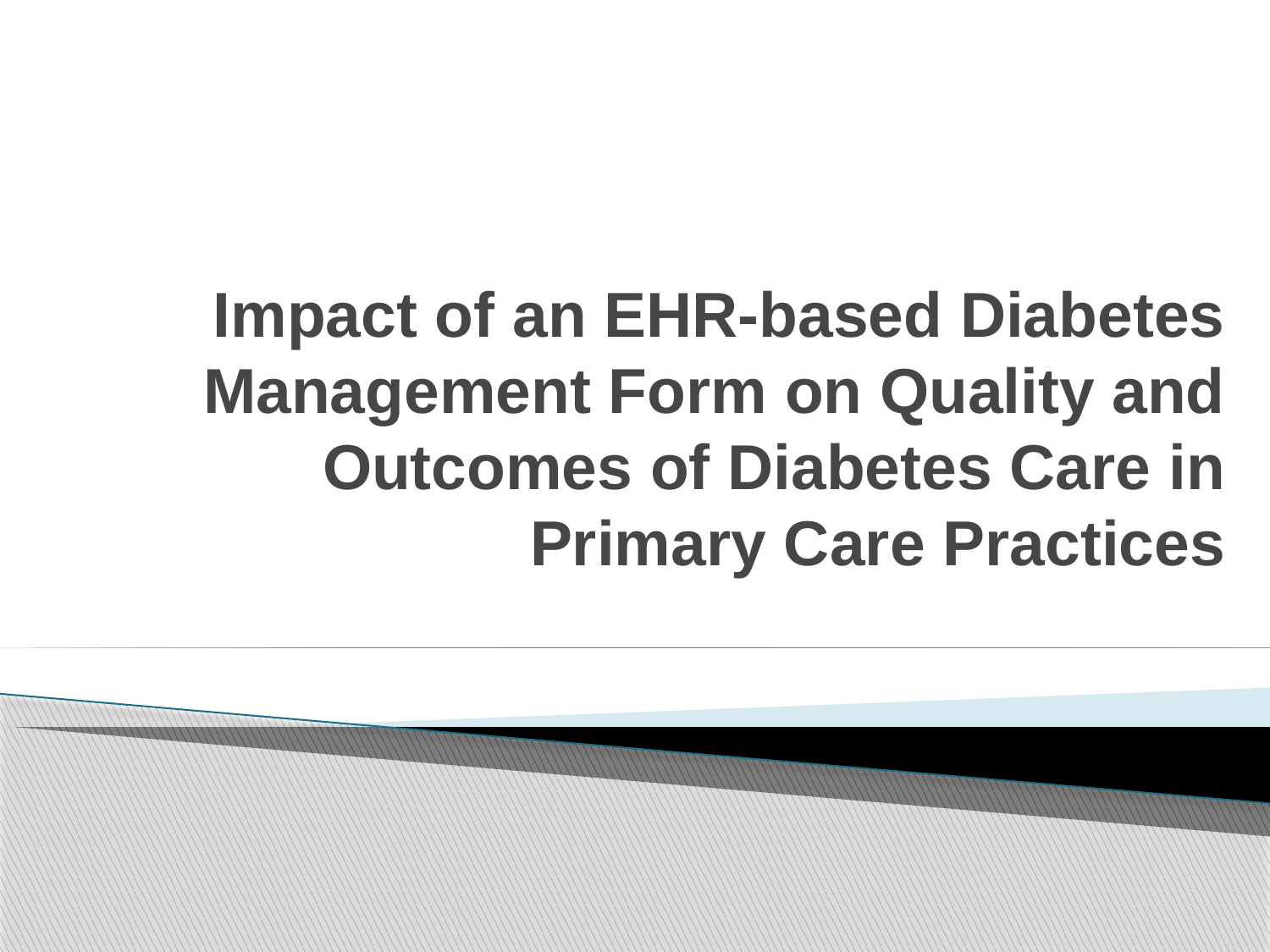

# Impact of an EHR-based Diabetes Management Form on Quality and Outcomes of Diabetes Care in Primary Care Practices